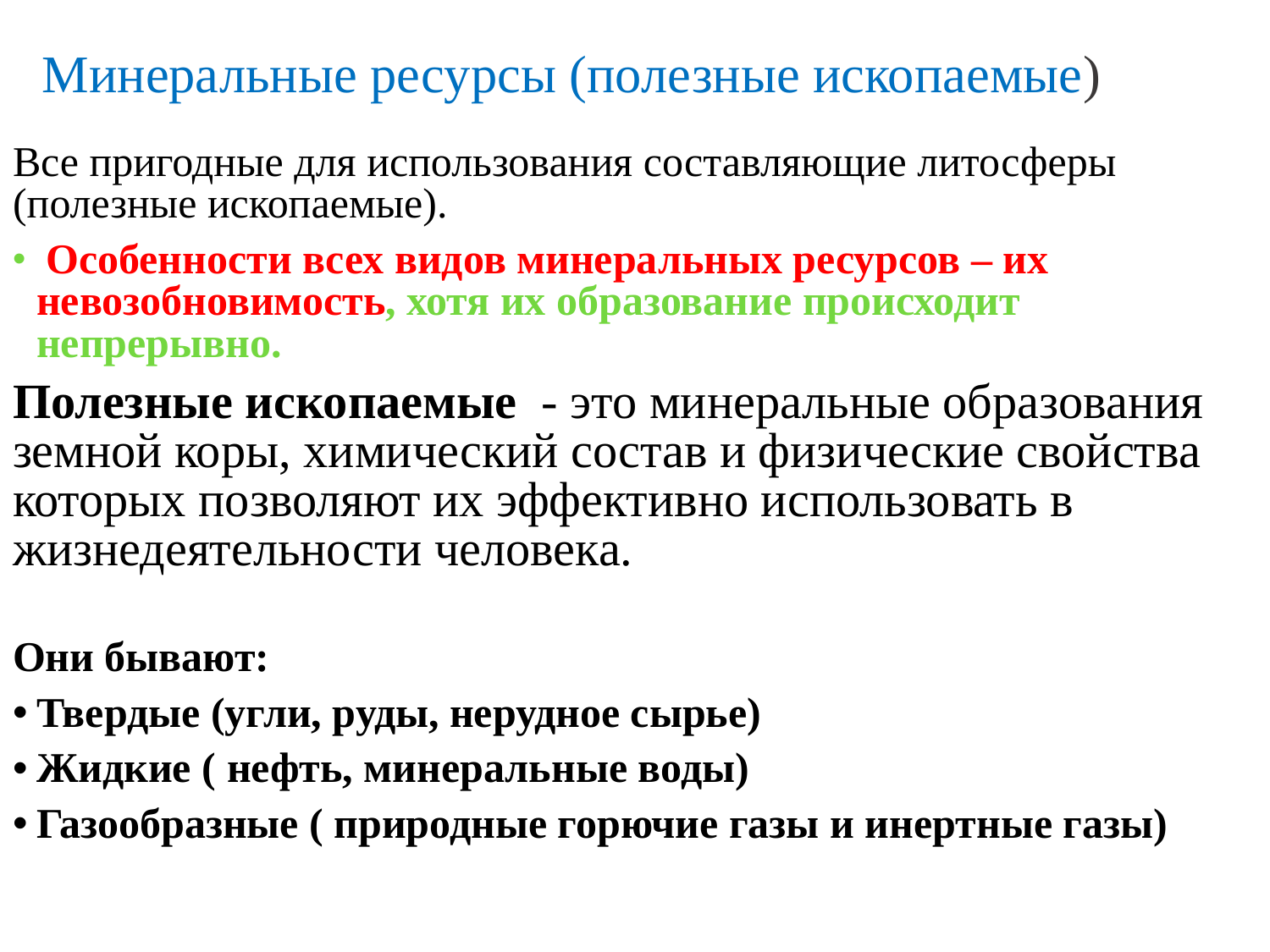

Минеральные ресурсы (полезные ископаемые)
Все пригодные для использования составляющие литосферы (полезные ископаемые).
 Особенности всех видов минеральных ресурсов – их невозобновимость, хотя их образование происходит непрерывно.
Полезные ископаемые  - это минеральные образования земной коры, химический состав и физические свойства которых позволяют их эффективно использовать в жизнедеятельности человека.
Они бывают:
Твердые (угли, руды, нерудное сырье)
Жидкие ( нефть, минеральные воды)
Газообразные ( природные горючие газы и инертные газы)